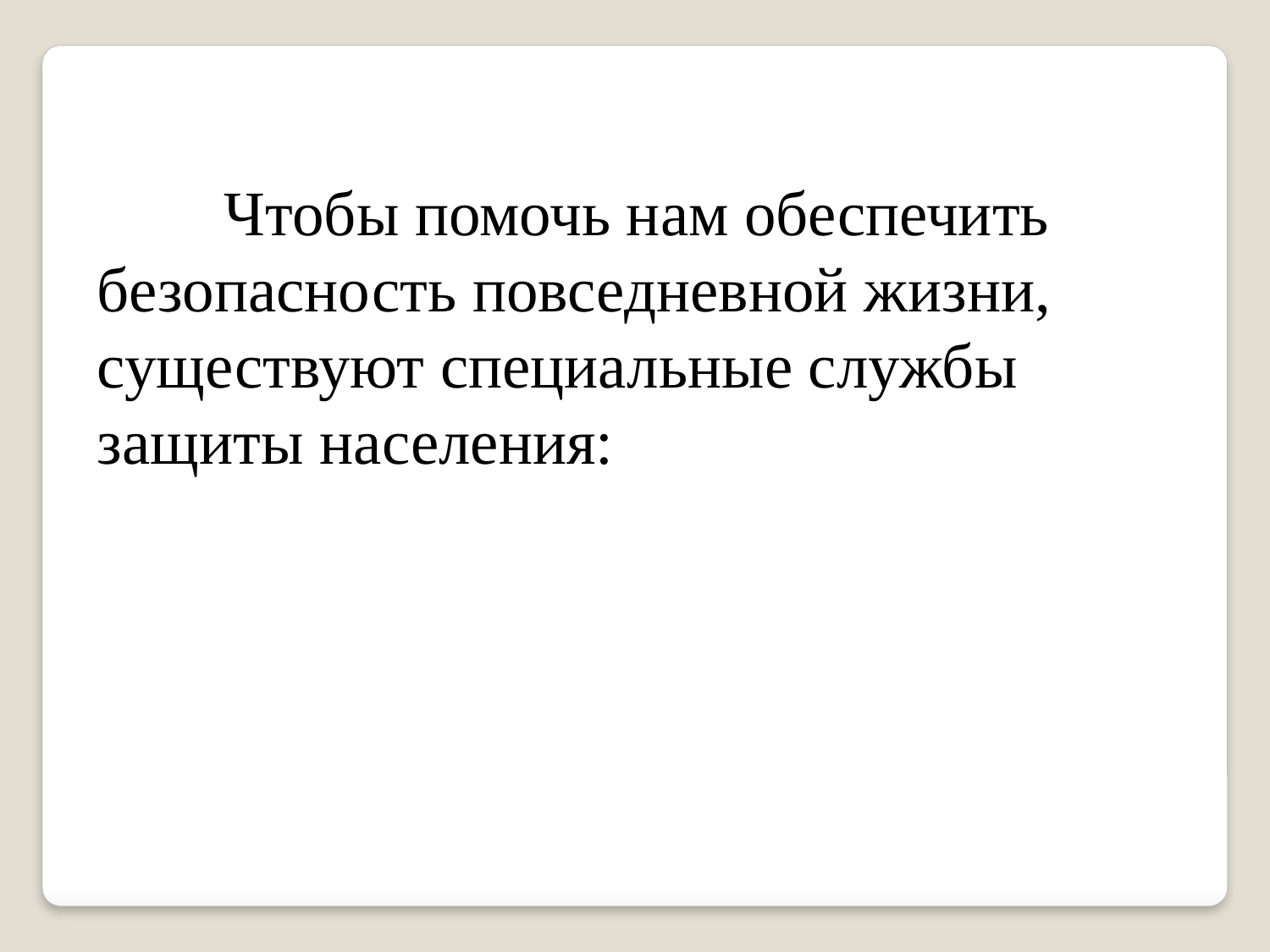

Чтобы помочь нам обеспечить безопасность повседневной жизни, существуют специальные службы защиты населения: